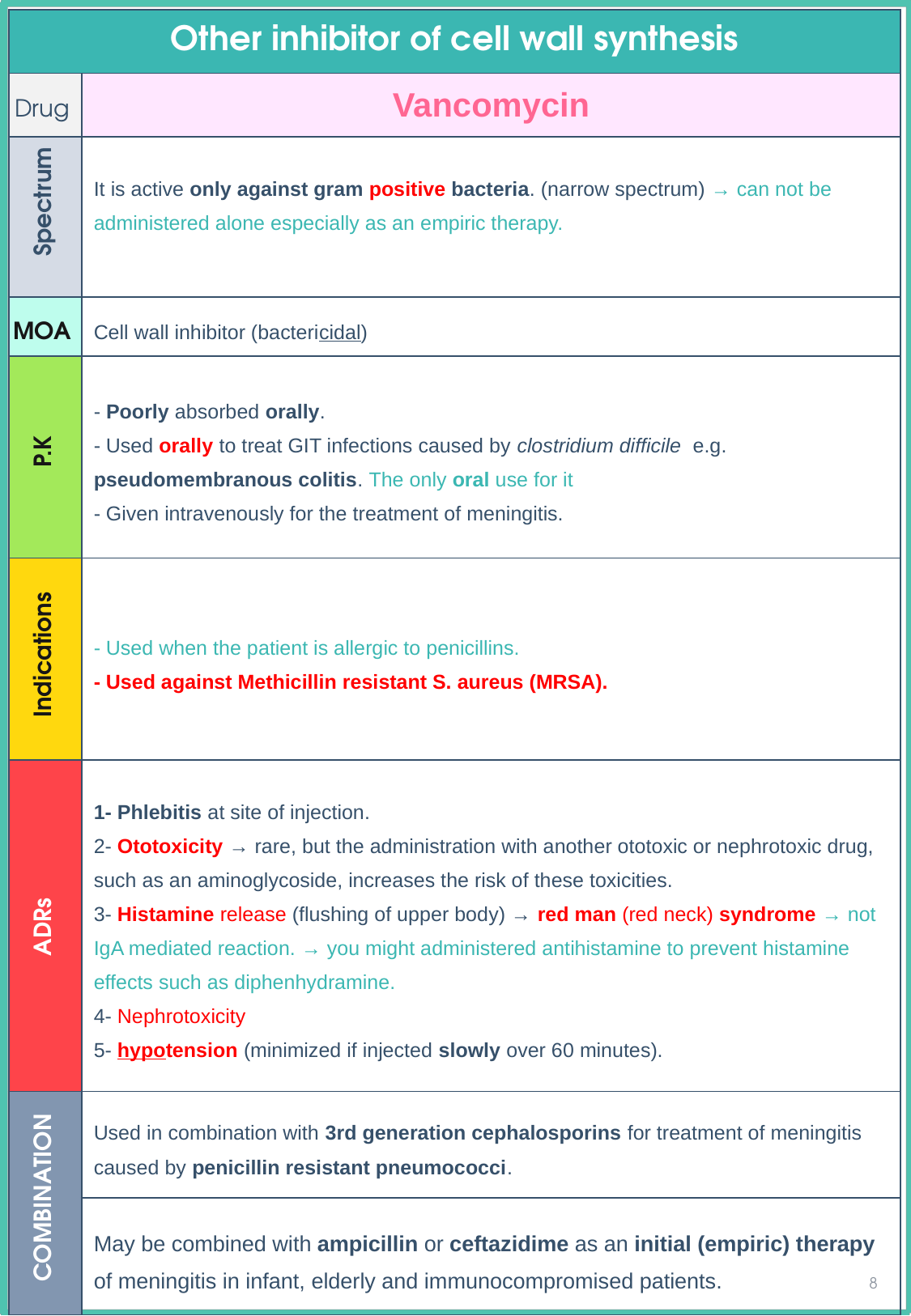

| Other inhibitor of cell wall synthesis |  |
| --- | --- |
|  | Vancomycin |
|  | It is active only against gram positive bacteria. (narrow spectrum) → can not be administered alone especially as an empiric therapy. |
|  | Cell wall inhibitor (bactericidal) |
|  | - Poorly absorbed orally. - Used orally to treat GIT infections caused by clostridium difficile e.g. pseudomembranous colitis. The only oral use for it - Given intravenously for the treatment of meningitis. |
|  | - Used when the patient is allergic to penicillins. - Used against Methicillin resistant S. aureus (MRSA). |
|  | 1- Phlebitis at site of injection. 2- Ototoxicity → rare, but the administration with another ototoxic or nephrotoxic drug, such as an aminoglycoside, increases the risk of these toxicities. 3- Histamine release (flushing of upper body) → red man (red neck) syndrome → not IgA mediated reaction. → you might administered antihistamine to prevent histamine effects such as diphenhydramine. 4- Nephrotoxicity 5- hypotension (minimized if injected slowly over 60 minutes). |
|  | Used in combination with 3rd generation cephalosporins for treatment of meningitis caused by penicillin resistant pneumococci. |
|  | May be combined with ampicillin or ceftazidime as an initial (empiric) therapy of meningitis in infant, elderly and immunocompromised patients. |
Drug

Spectrum

MOA

P.K
Indications

ADRs

COMBINATION

8